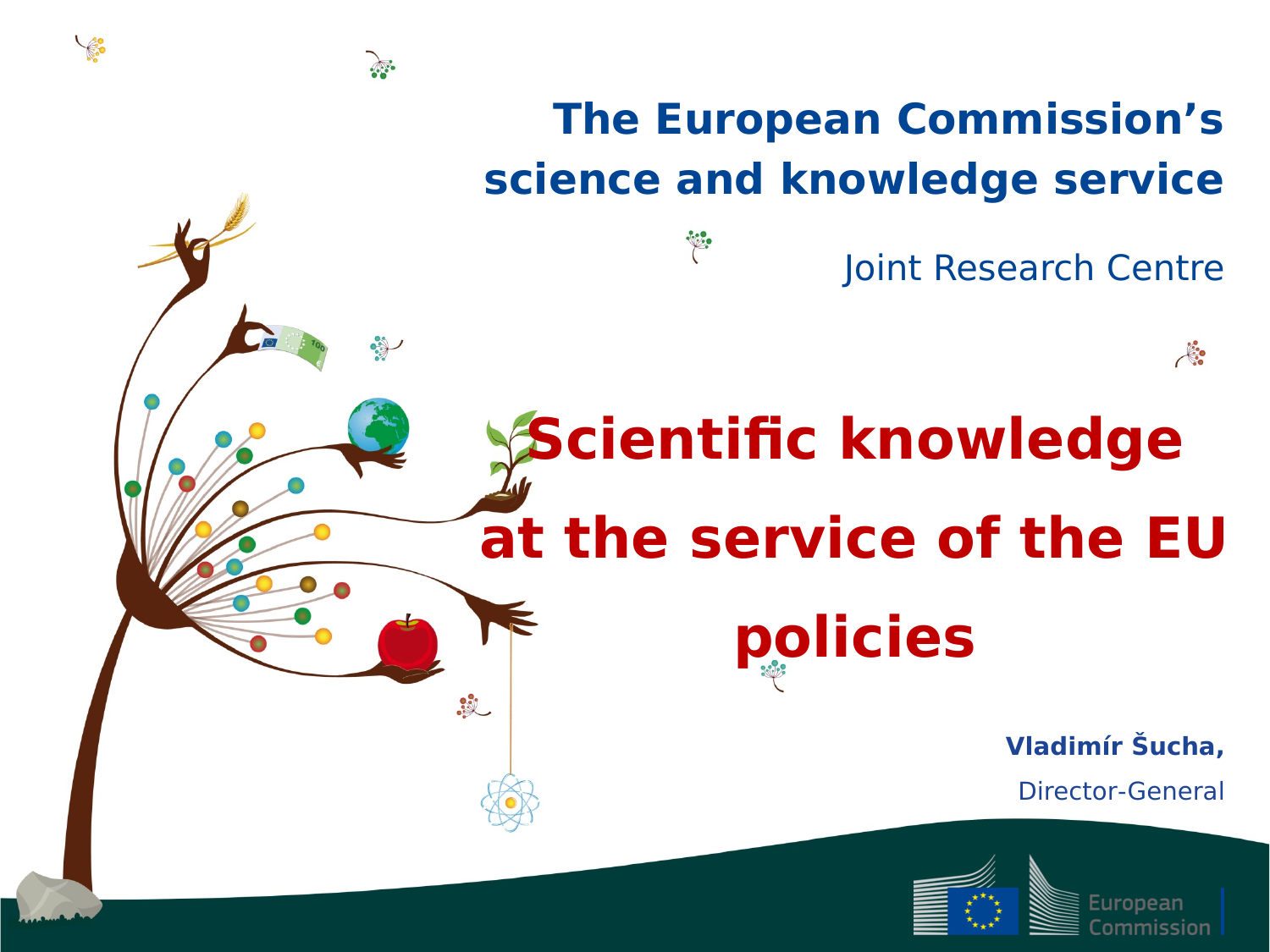

# Scientific knowledge at the service of the EU policies
Vladimír Šucha,
Director-General